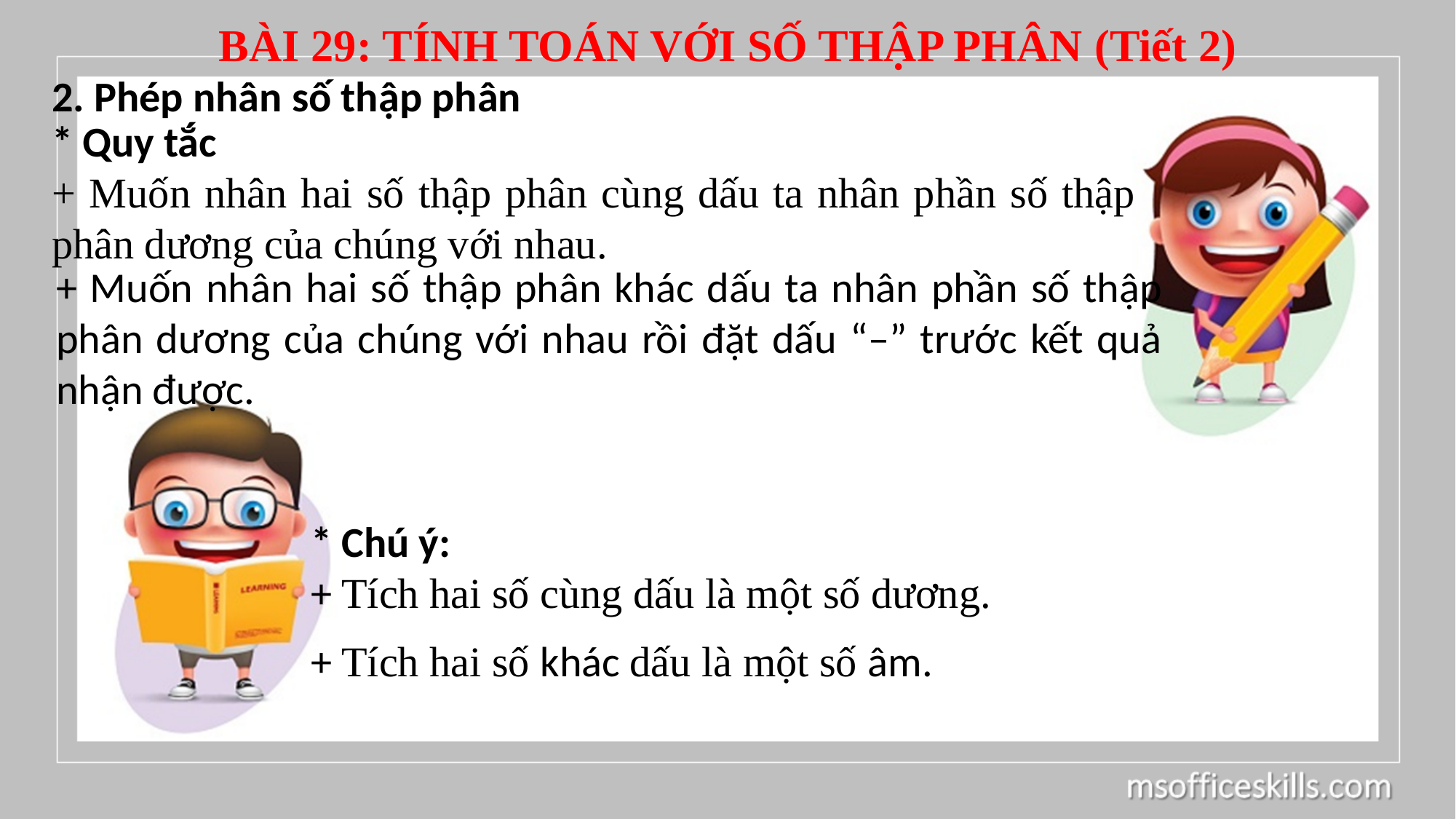

BÀI 29: TÍNH TOÁN VỚI SỐ THẬP PHÂN (Tiết 2)
2. Phép nhân số thập phân
* Quy tắc
+ Muốn nhân hai số thập phân cùng dấu ta nhân phần số thập phân dương của chúng với nhau.
+ Muốn nhân hai số thập phân khác dấu ta nhân phần số thập phân dương của chúng với nhau rồi đặt dấu “–” trước kết quả nhận được.
* Chú ý:
+ Tích hai số cùng dấu là một số dương.
+ Tích hai số khác dấu là một số âm.